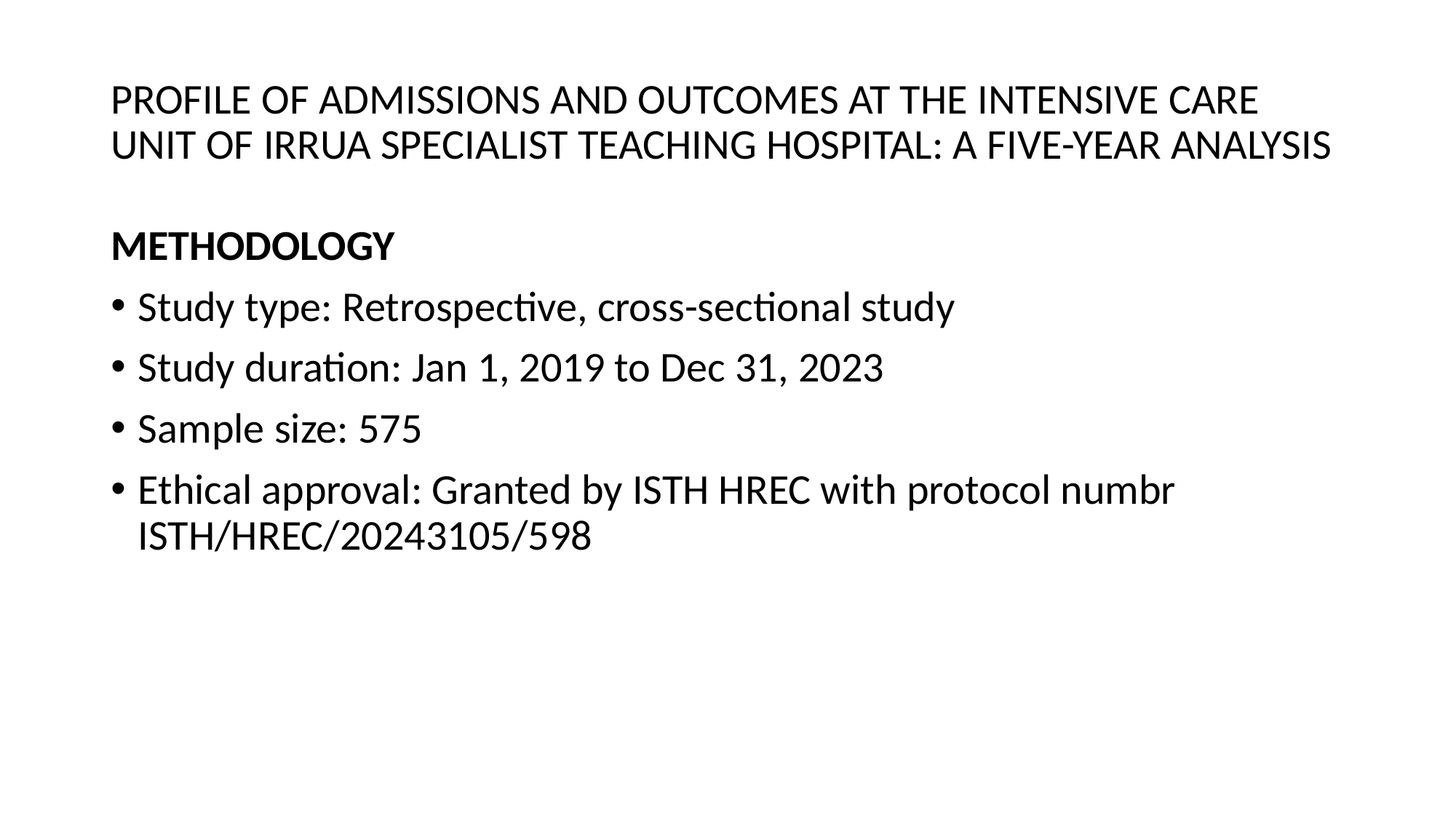

# PROFILE OF ADMISSIONS AND OUTCOMES AT THE INTENSIVE CARE UNIT OF IRRUA SPECIALIST TEACHING HOSPITAL: A FIVE-YEAR ANALYSIS
METHODOLOGY
Study type: Retrospective, cross-sectional study
Study duration: Jan 1, 2019 to Dec 31, 2023
Sample size: 575
Ethical approval: Granted by ISTH HREC with protocol numbr ISTH/HREC/20243105/598